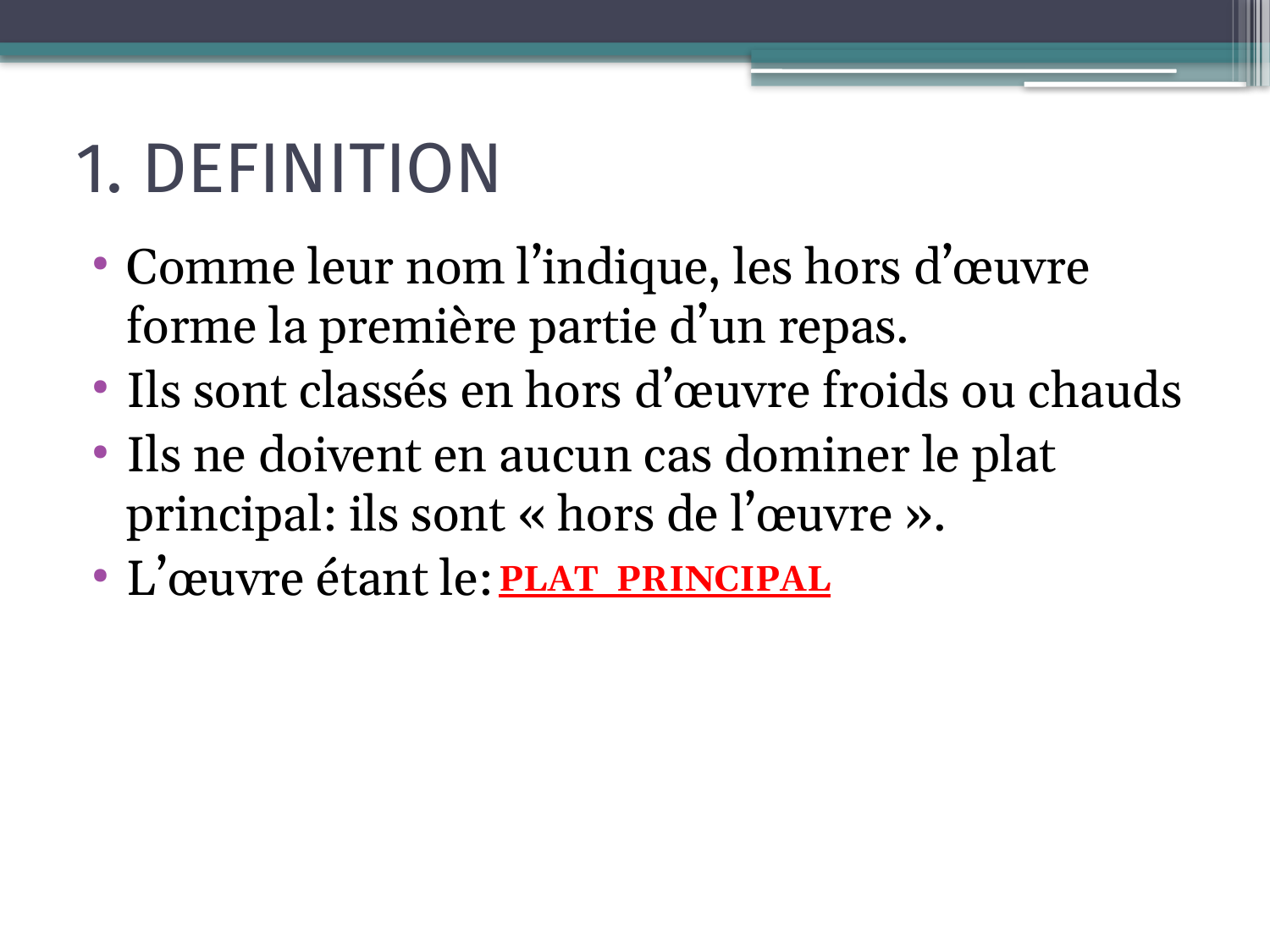

# 1. DEFINITION
Comme leur nom l’indique, les hors d’œuvre forme la première partie d’un repas.
Ils sont classés en hors d’œuvre froids ou chauds
Ils ne doivent en aucun cas dominer le plat principal: ils sont « hors de l’œuvre ».
L’œuvre étant le:
PLAT  PRINCIPAL